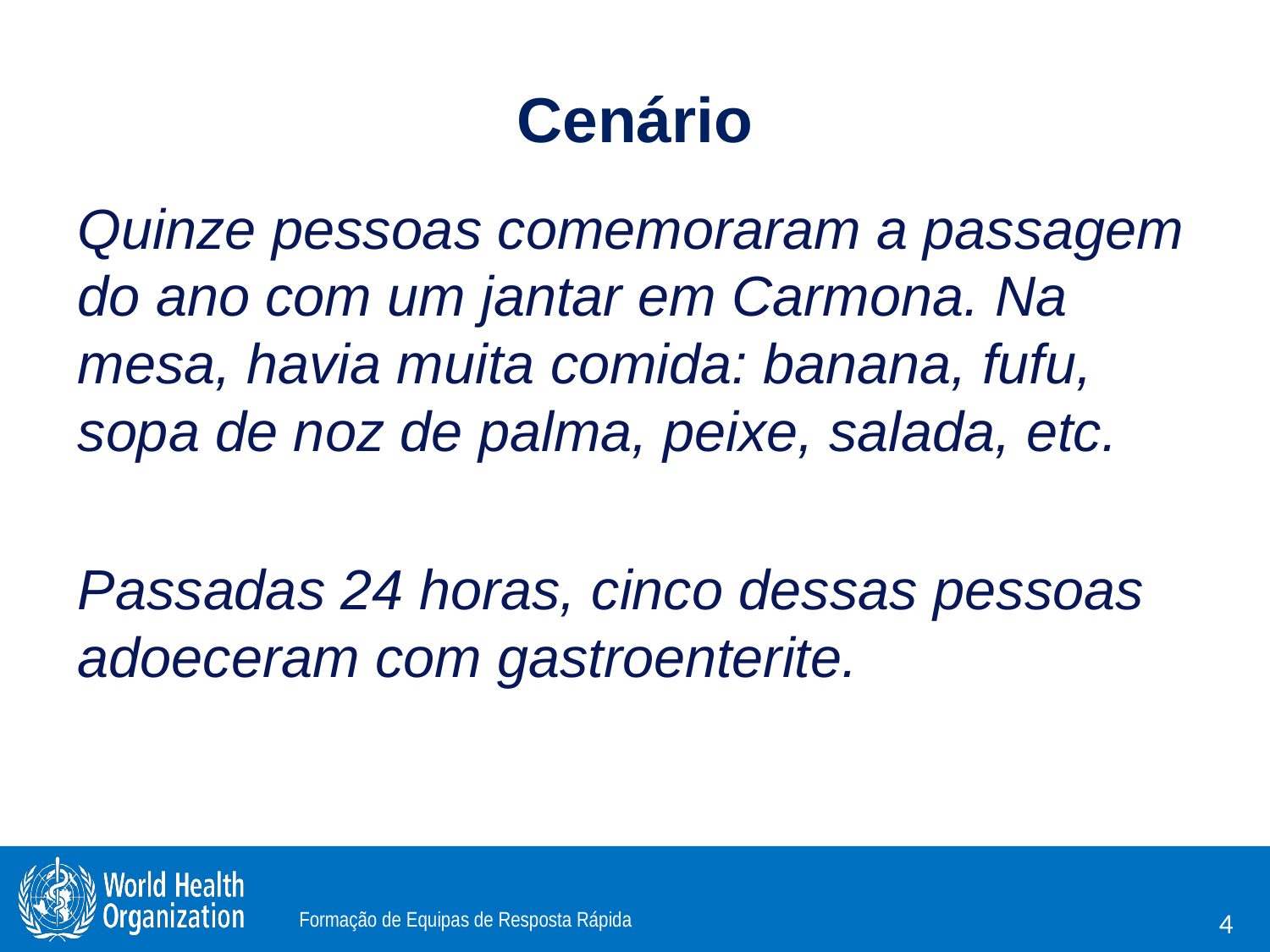

# Cenário
Quinze pessoas comemoraram a passagem do ano com um jantar em Carmona. Na mesa, havia muita comida: banana, fufu, sopa de noz de palma, peixe, salada, etc.

Passadas 24 horas, cinco dessas pessoas adoeceram com gastroenterite.